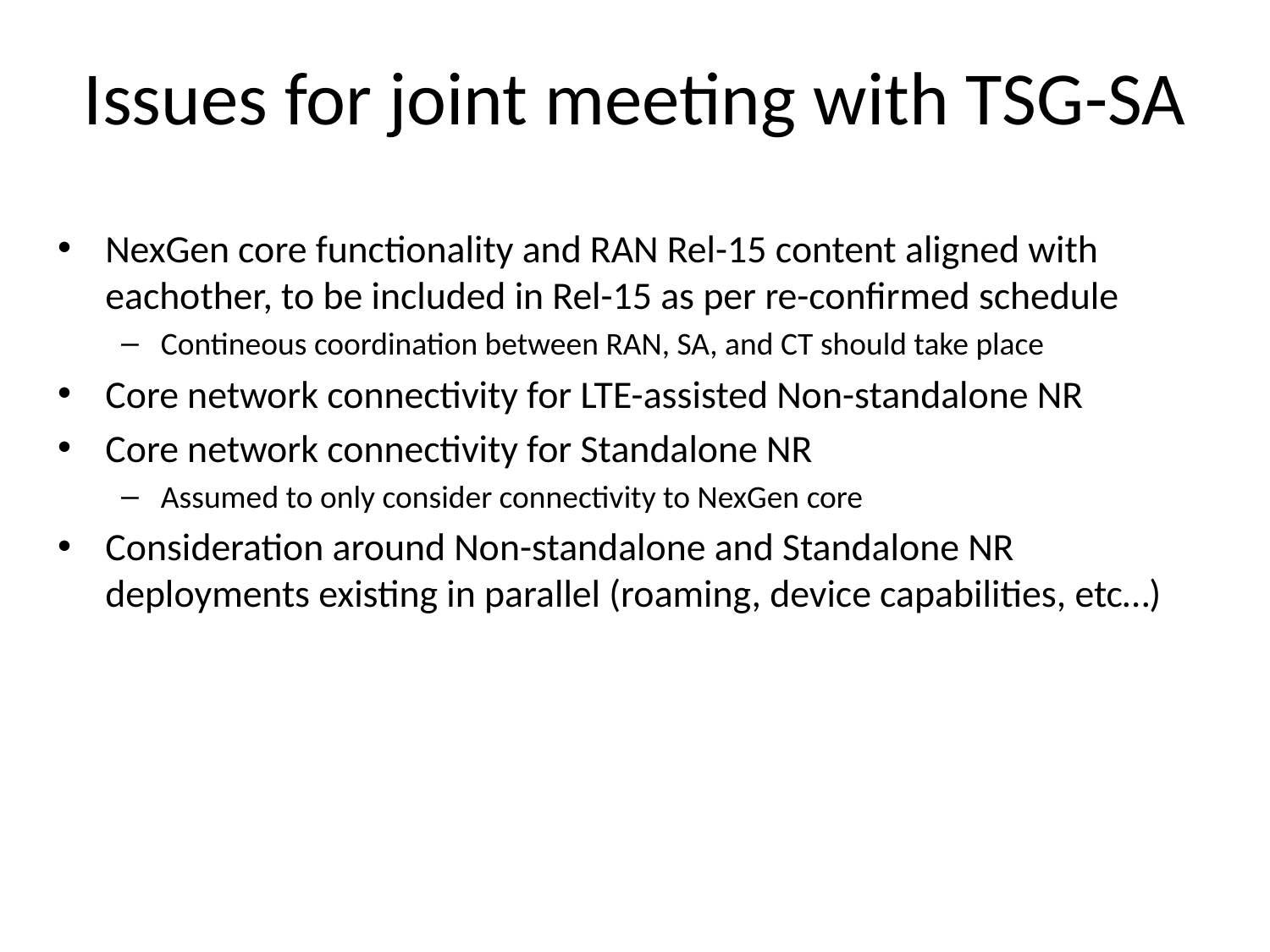

# Issues for joint meeting with TSG-SA
NexGen core functionality and RAN Rel-15 content aligned with eachother, to be included in Rel-15 as per re-confirmed schedule
Contineous coordination between RAN, SA, and CT should take place
Core network connectivity for LTE-assisted Non-standalone NR
Core network connectivity for Standalone NR
Assumed to only consider connectivity to NexGen core
Consideration around Non-standalone and Standalone NR deployments existing in parallel (roaming, device capabilities, etc…)